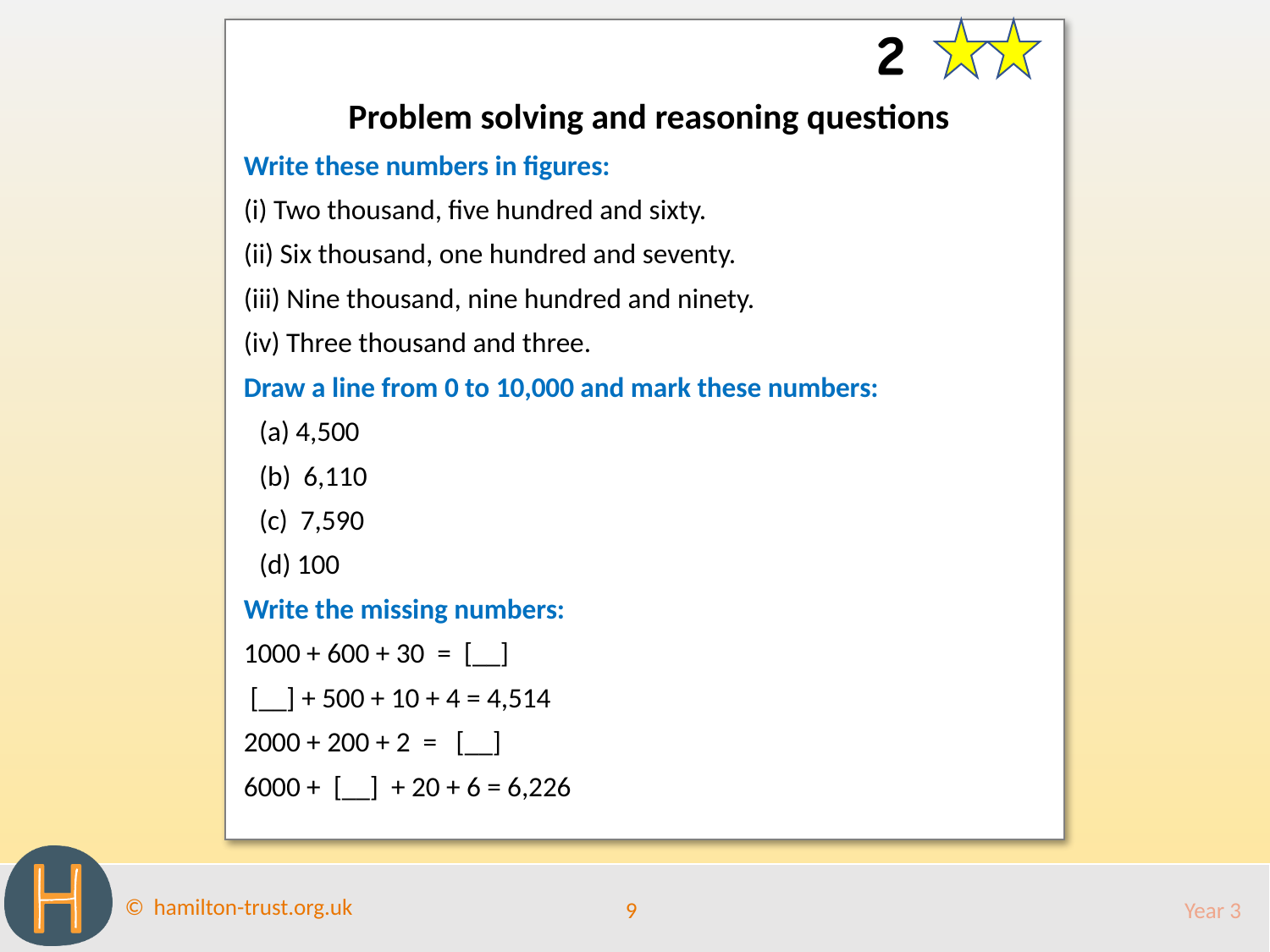

2
Problem solving and reasoning questions
Write these numbers in figures:
(i) Two thousand, five hundred and sixty.
(ii) Six thousand, one hundred and seventy.
(iii) Nine thousand, nine hundred and ninety.
(iv) Three thousand and three.
Draw a line from 0 to 10,000 and mark these numbers:
(a) 4,500
(b)  6,110
(c)  7,590
(d) 100
Write the missing numbers:
1000 + 600 + 30  =  [__]
 [__] + 500 + 10 + 4 = 4,514
2000 + 200 + 2  =   [__]
6000 +  [__]  + 20 + 6 = 6,226

9
Year 3